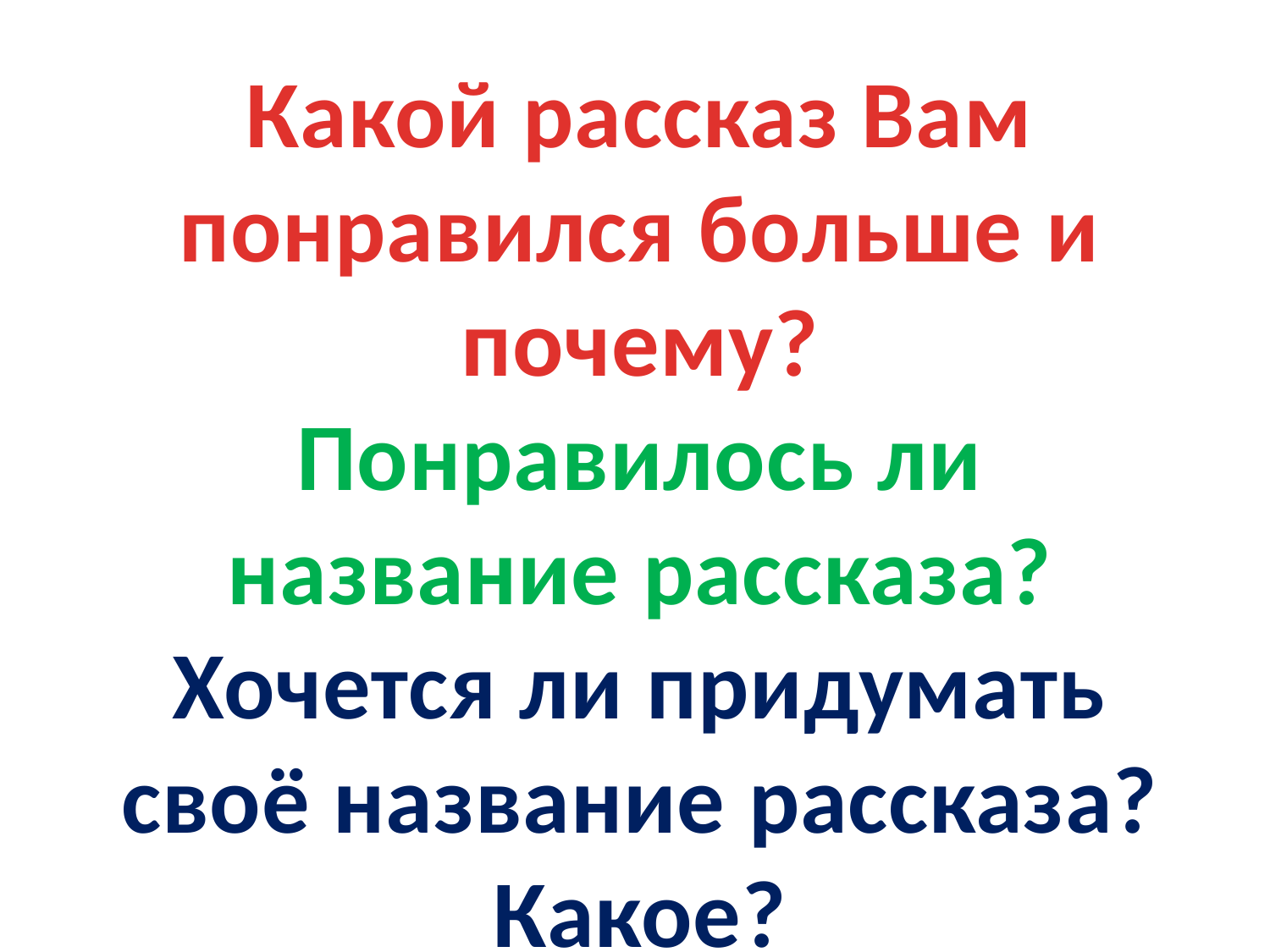

Какой рассказ Вам понравился больше и почему?
Понравилось ли название рассказа?
Хочется ли придумать своё название рассказа?
Какое?